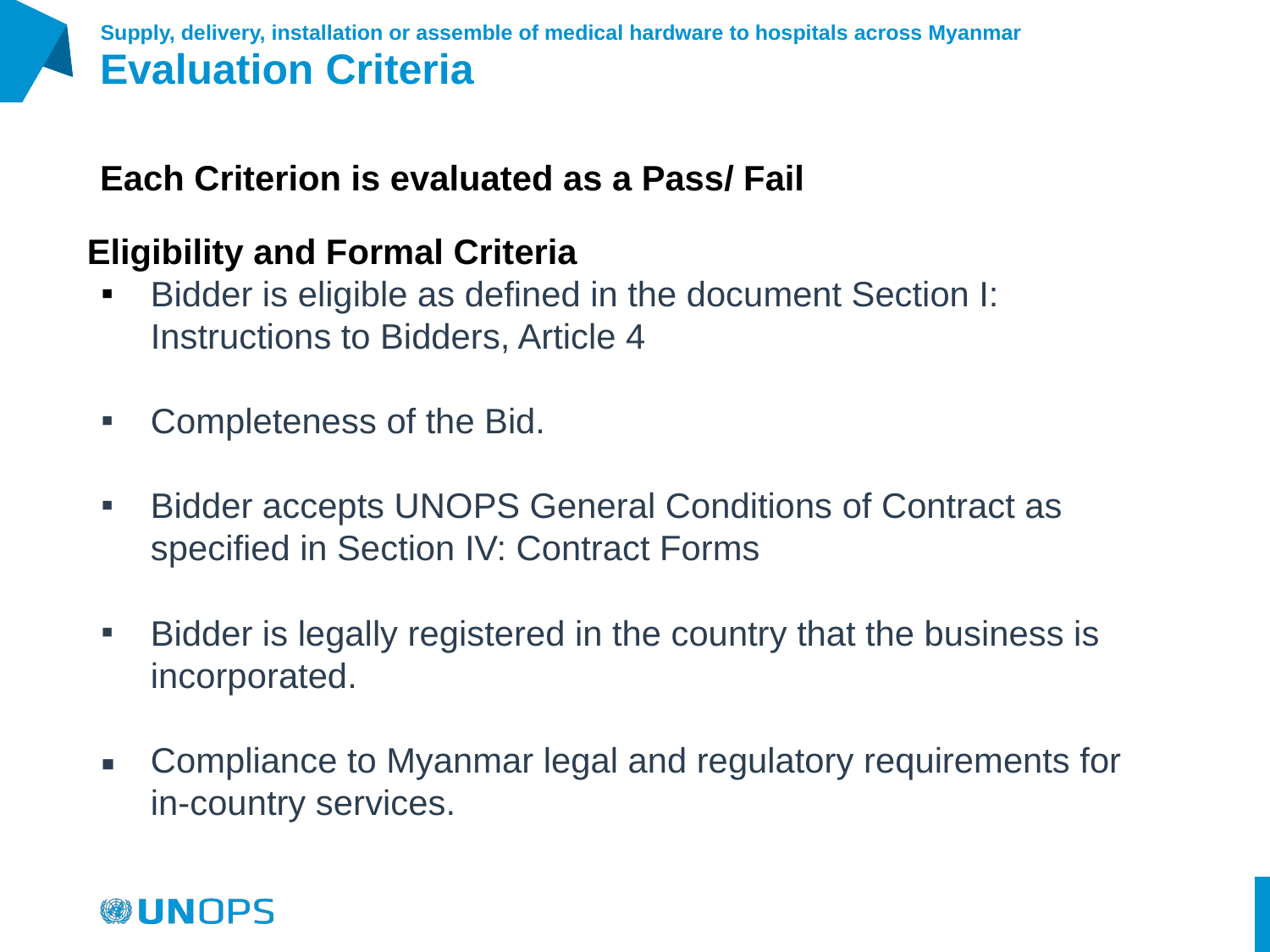

Supply, delivery, installation or assemble of medical hardware to hospitals across Myanmar
# Evaluation Criteria

Each Criterion is evaluated as a Pass/ Fail
Eligibility and Formal Criteria
Bidder is eligible as defined in the document Section I: Instructions to Bidders, Article 4

Completeness of the Bid.

Bidder accepts UNOPS General Conditions of Contract as specified in Section IV: Contract Forms

Bidder is legally registered in the country that the business is incorporated.

Compliance to Myanmar legal and regulatory requirements for in-country services.